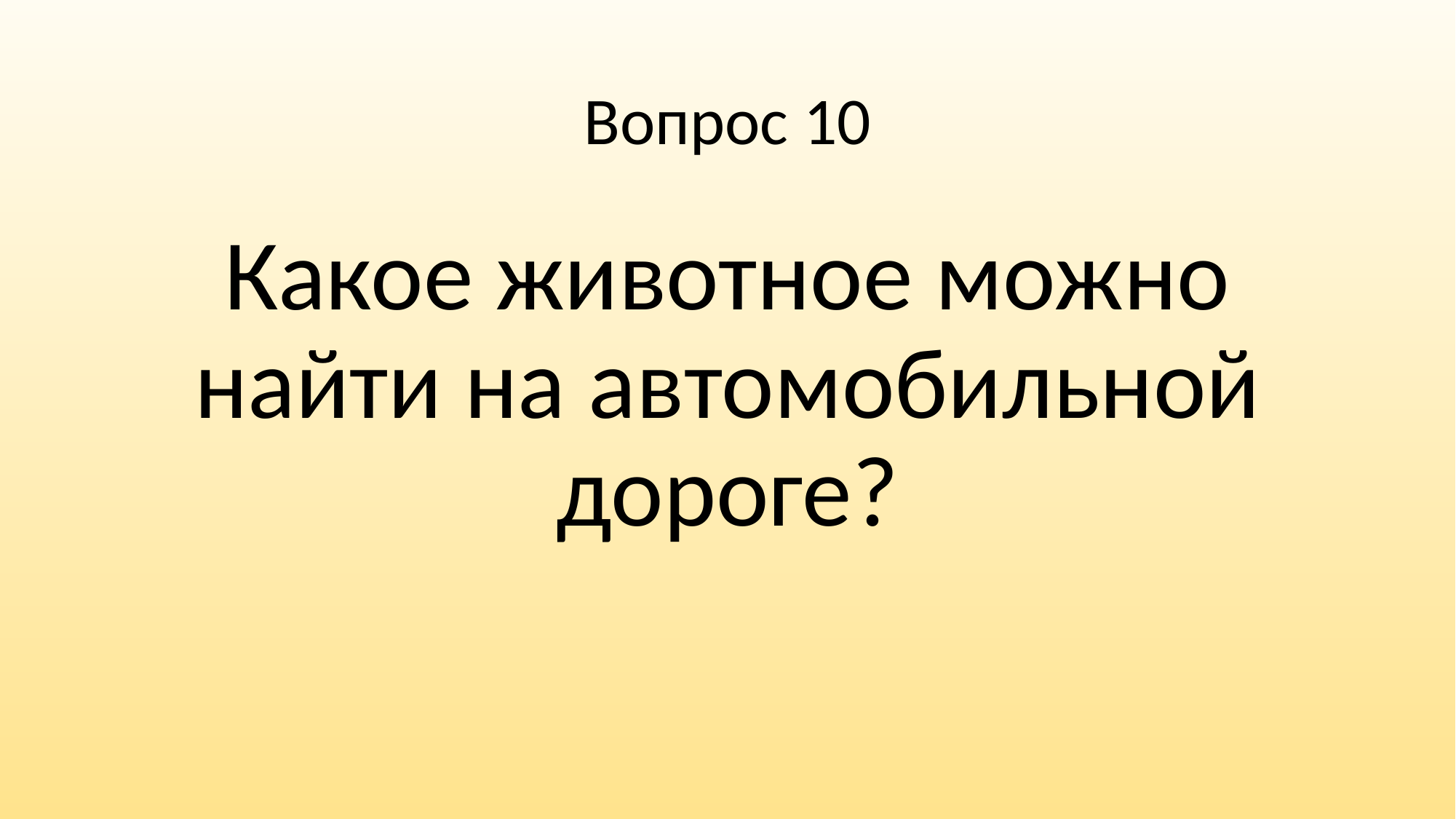

# Вопрос 10
Какое животное можно найти на автомобильной дороге?